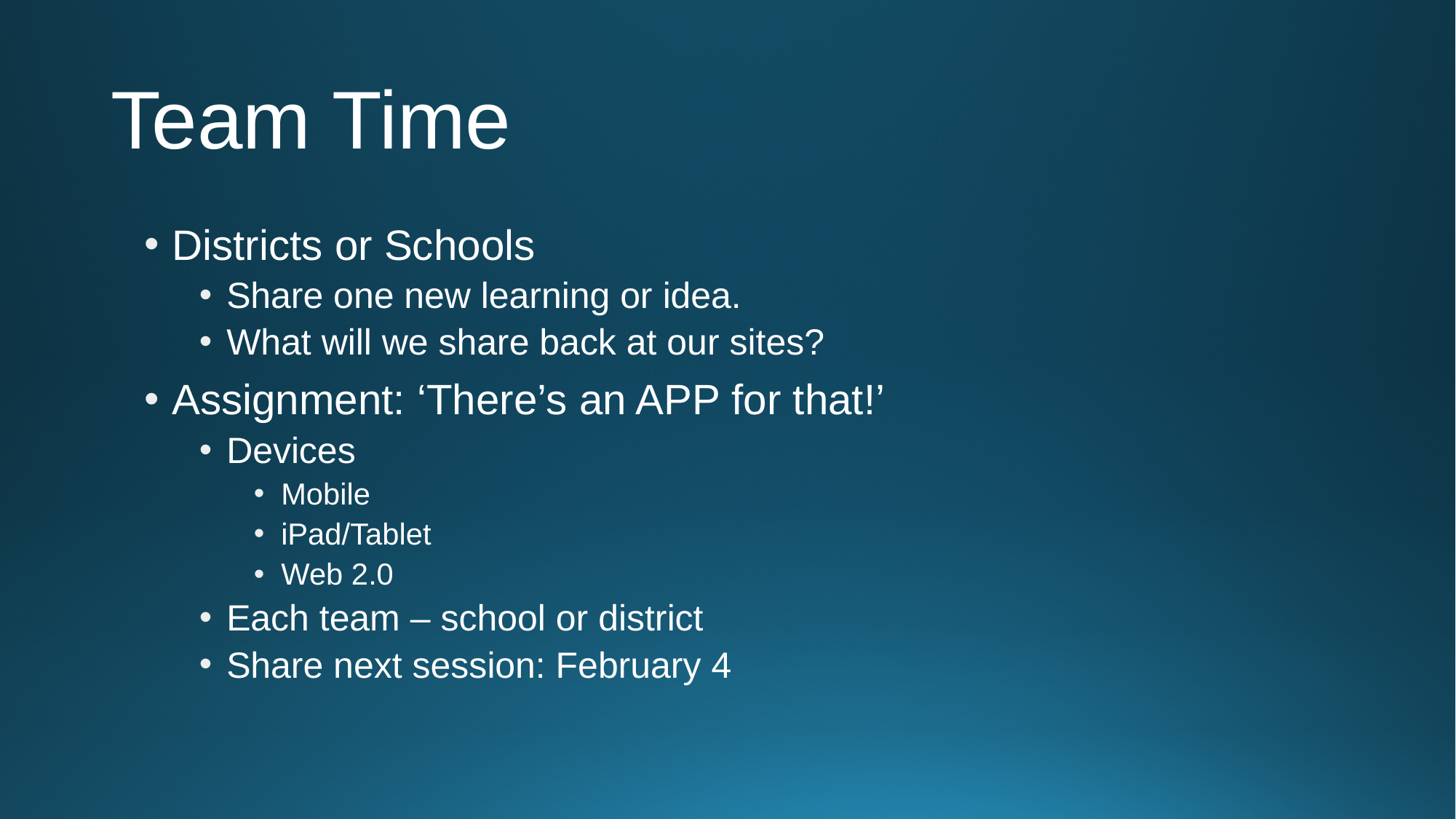

# Team Time
Districts or Schools
Share one new learning or idea.
What will we share back at our sites?
Assignment: ‘There’s an APP for that!’
Devices
Mobile
iPad/Tablet
Web 2.0
Each team – school or district
Share next session: February 4